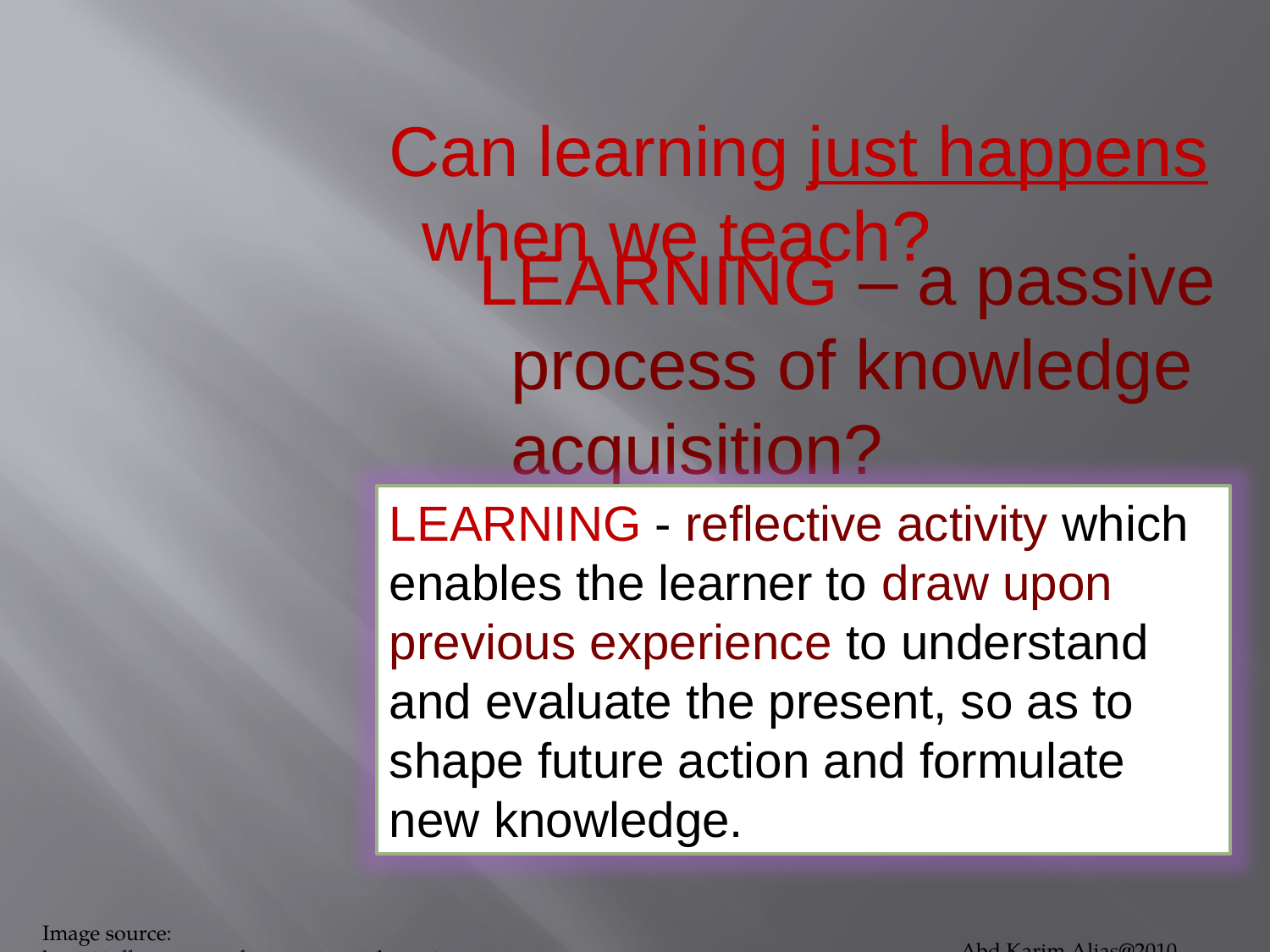

Can learning just happens when we teach?
LEARNING – a passive process of knowledge acquisition?
LEARNING - reflective activity which enables the learner to draw upon previous experience to understand and evaluate the present, so as to shape future action and formulate new knowledge.
Abd Karim Alias@2010
Image source: http://office.microsoft.com/en-us/clipart/